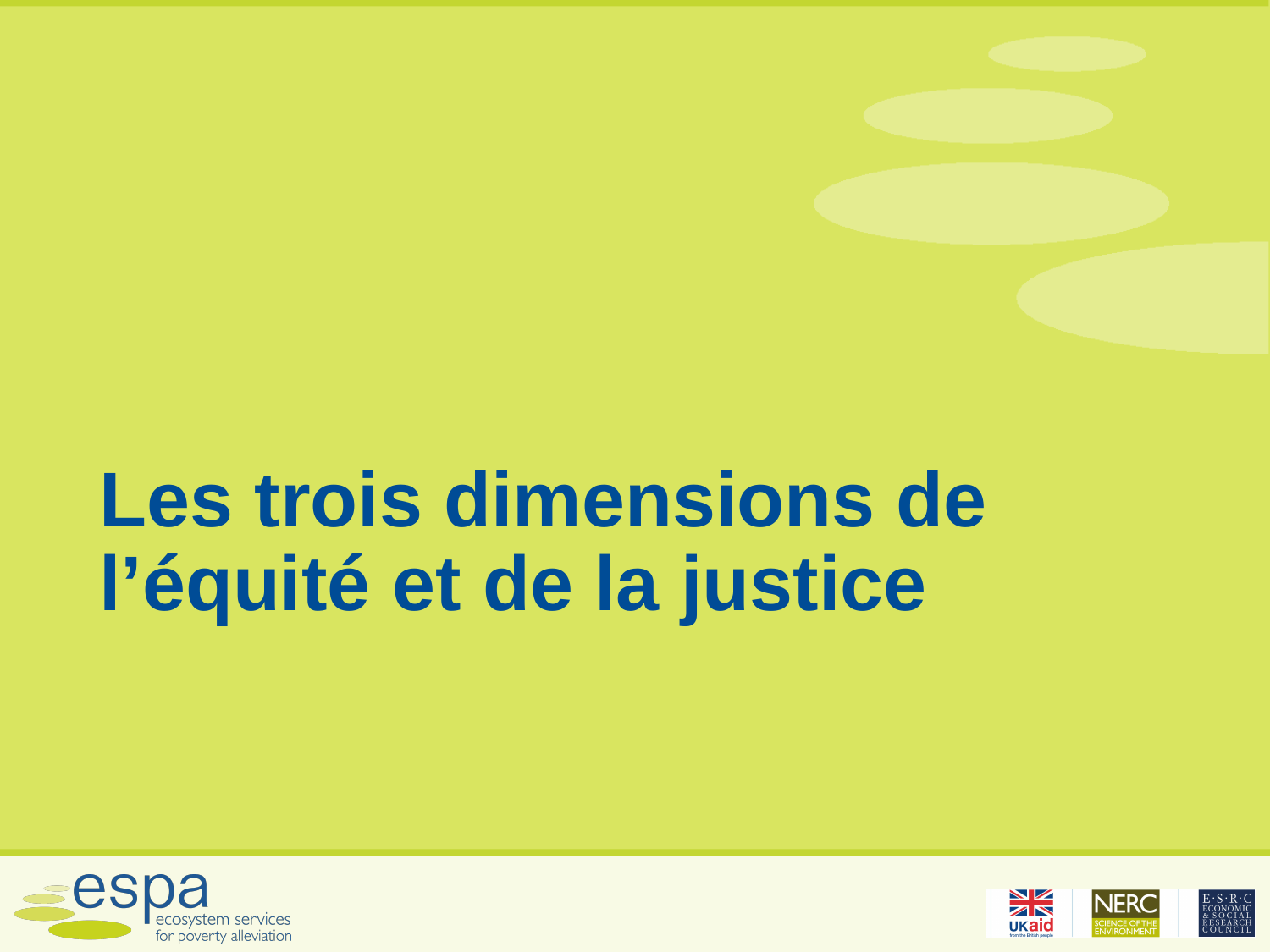

# Les trois dimensions de l’équité et de la justice